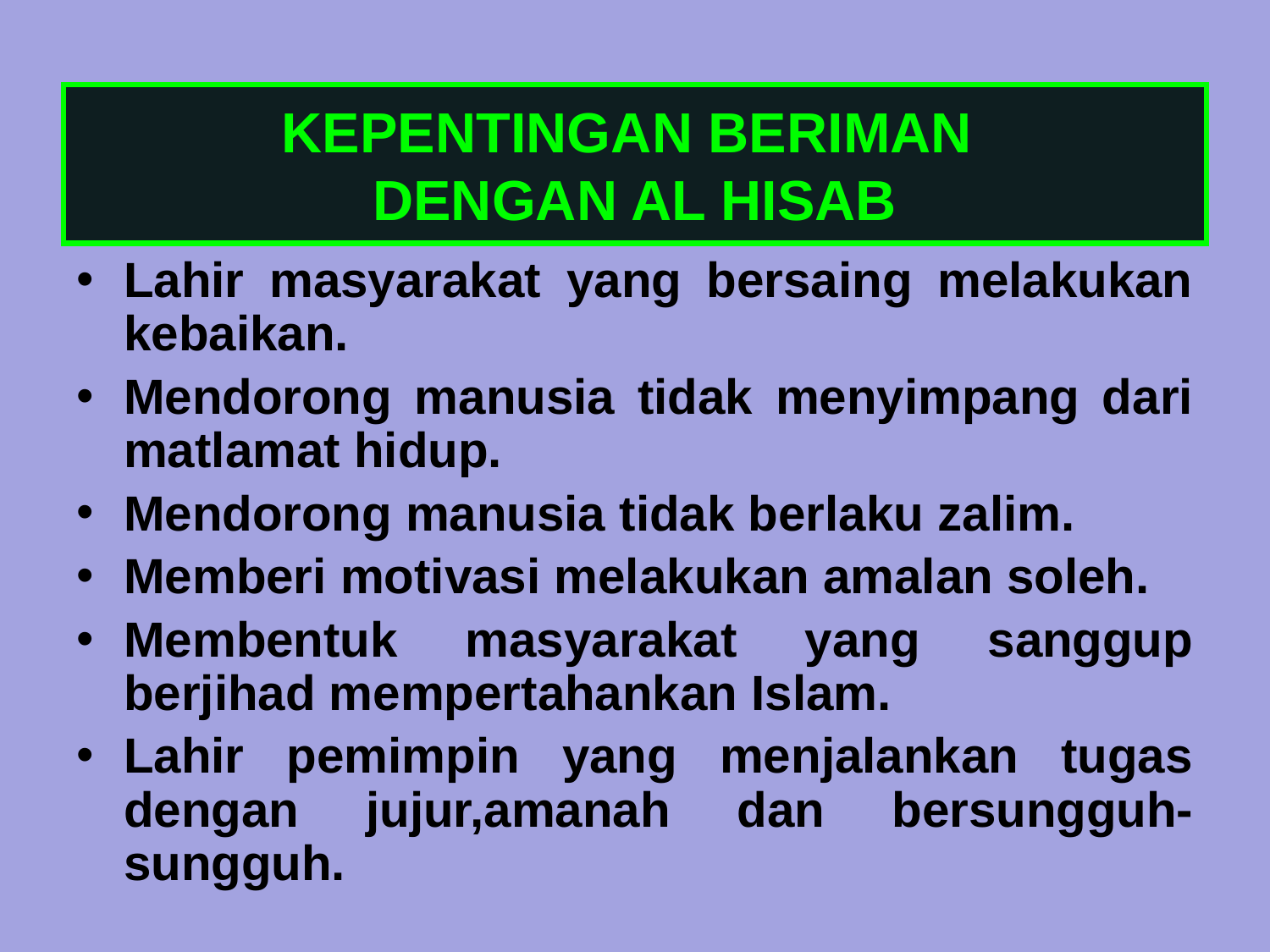

KEPENTINGAN BERIMAN
DENGAN AL HISAB

Lahir masyarakat yang bersaing melakukan kebaikan.
Mendorong manusia tidak menyimpang dari matlamat hidup.
Mendorong manusia tidak berlaku zalim.
Memberi motivasi melakukan amalan soleh.
Membentuk masyarakat yang sanggup berjihad mempertahankan Islam.
Lahir pemimpin yang menjalankan tugas dengan jujur,amanah dan bersungguh-sungguh.